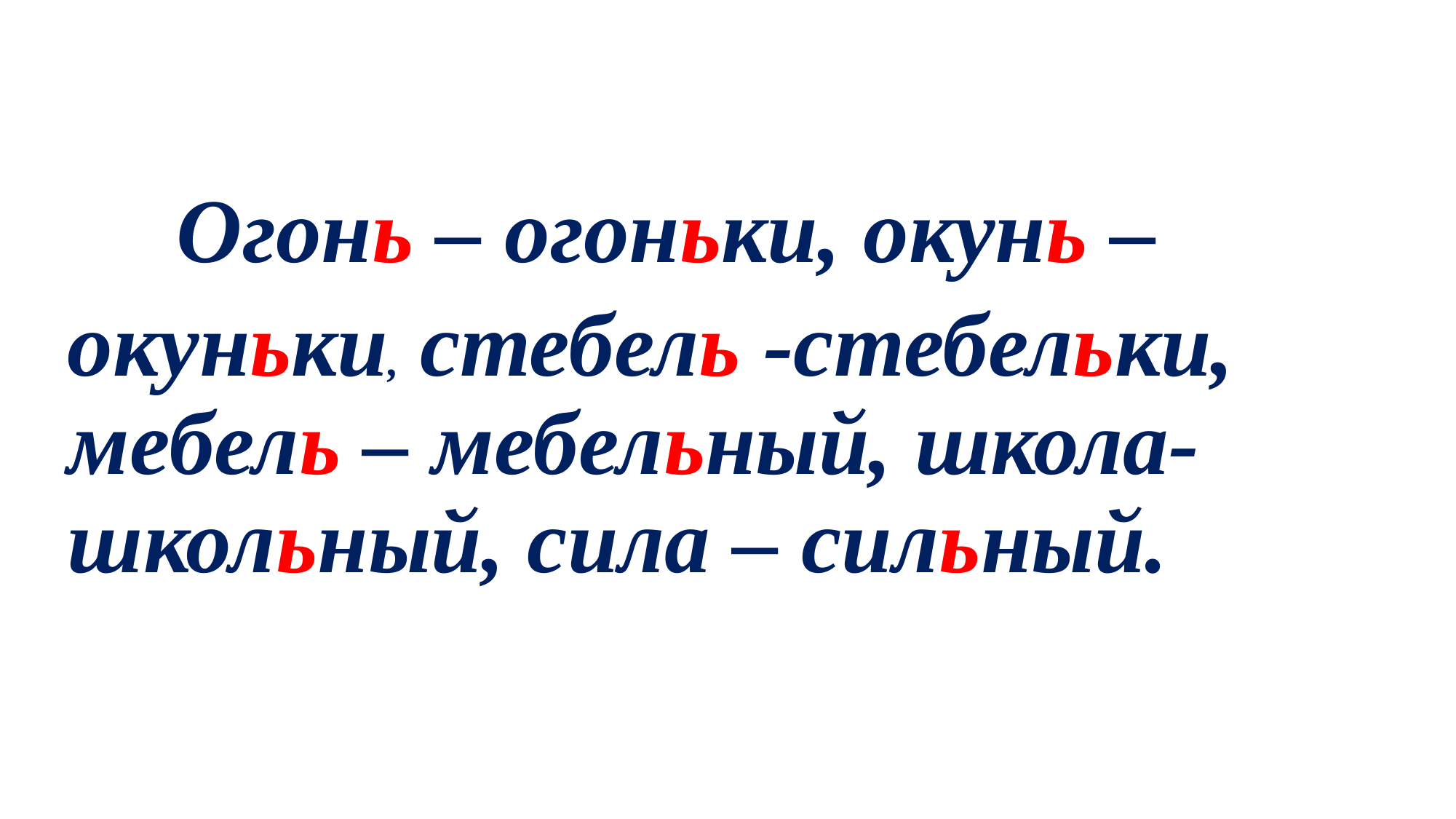

#
	Огонь – огоньки, окунь –
окуньки,  стебель -стебельки, мебель – мебельный, школа- школьный, сила – сильный.